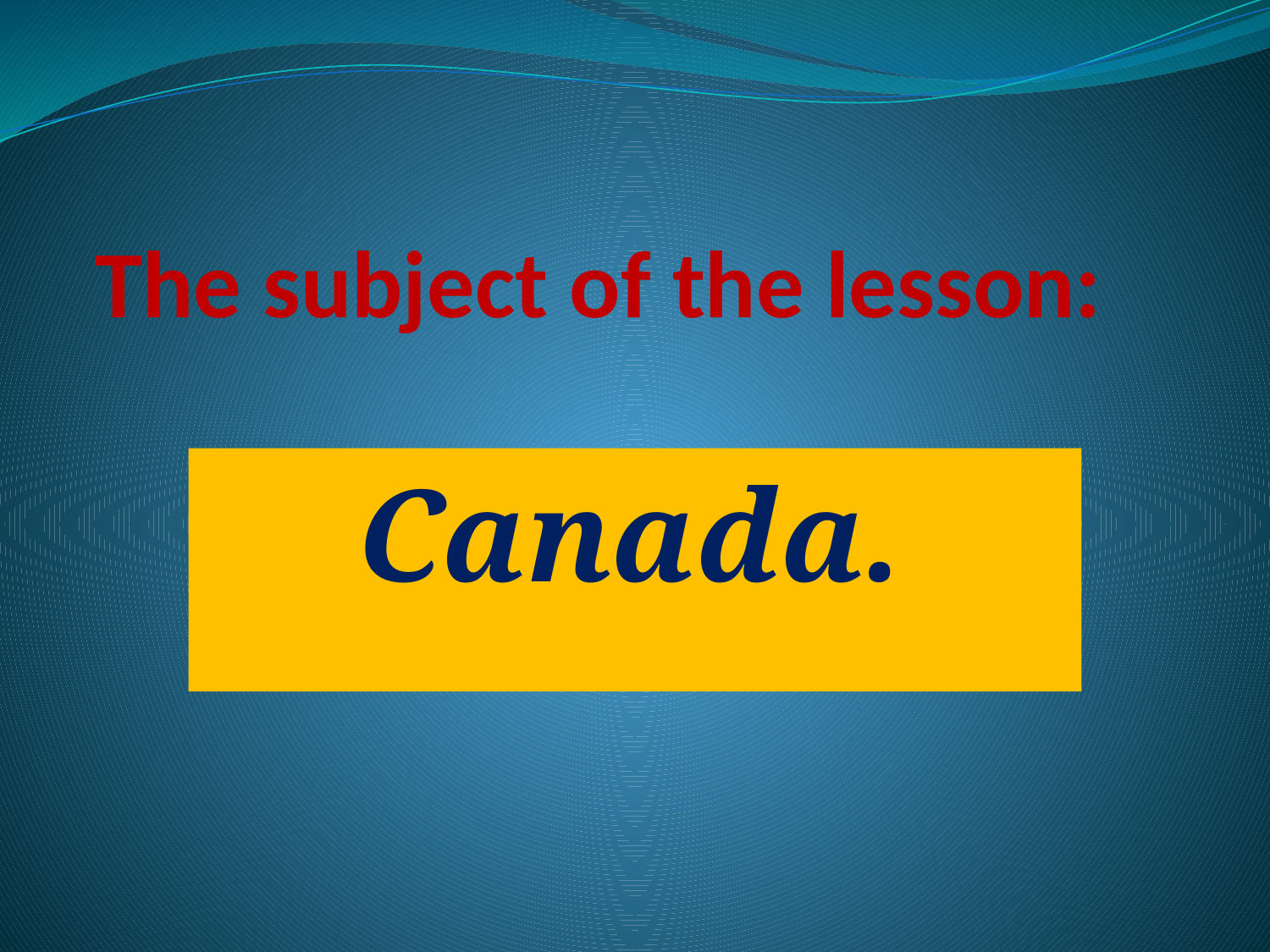

# The subject of the lesson:
Canada.